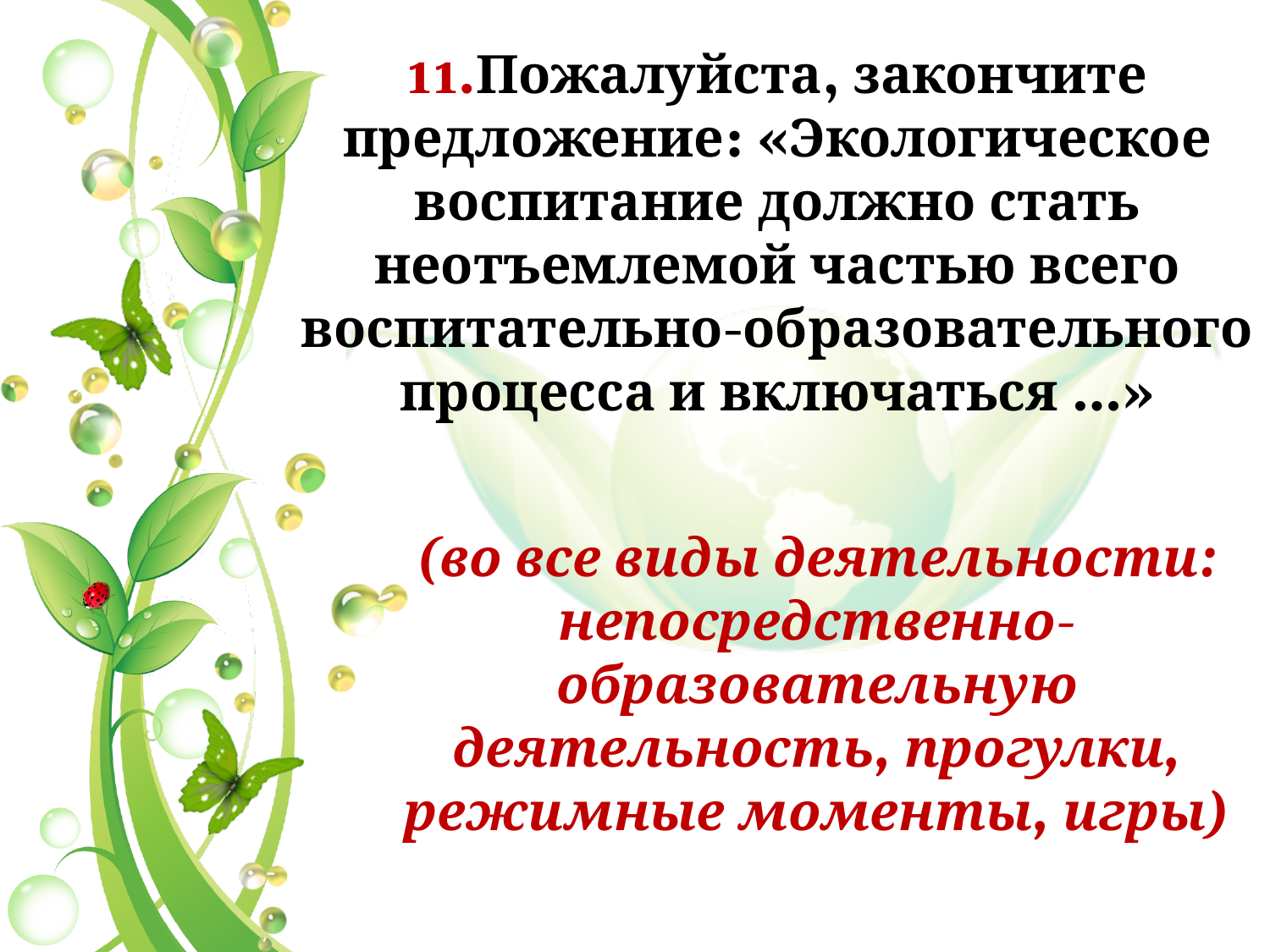

11.Пожалуйста, закончите предложение: «Экологическое воспитание должно стать неотъемлемой частью всего воспитательно-образовательного процесса и включаться …»
(во все виды деятельности: непосредственно-образовательную деятельность, прогулки, режимные моменты, игры)